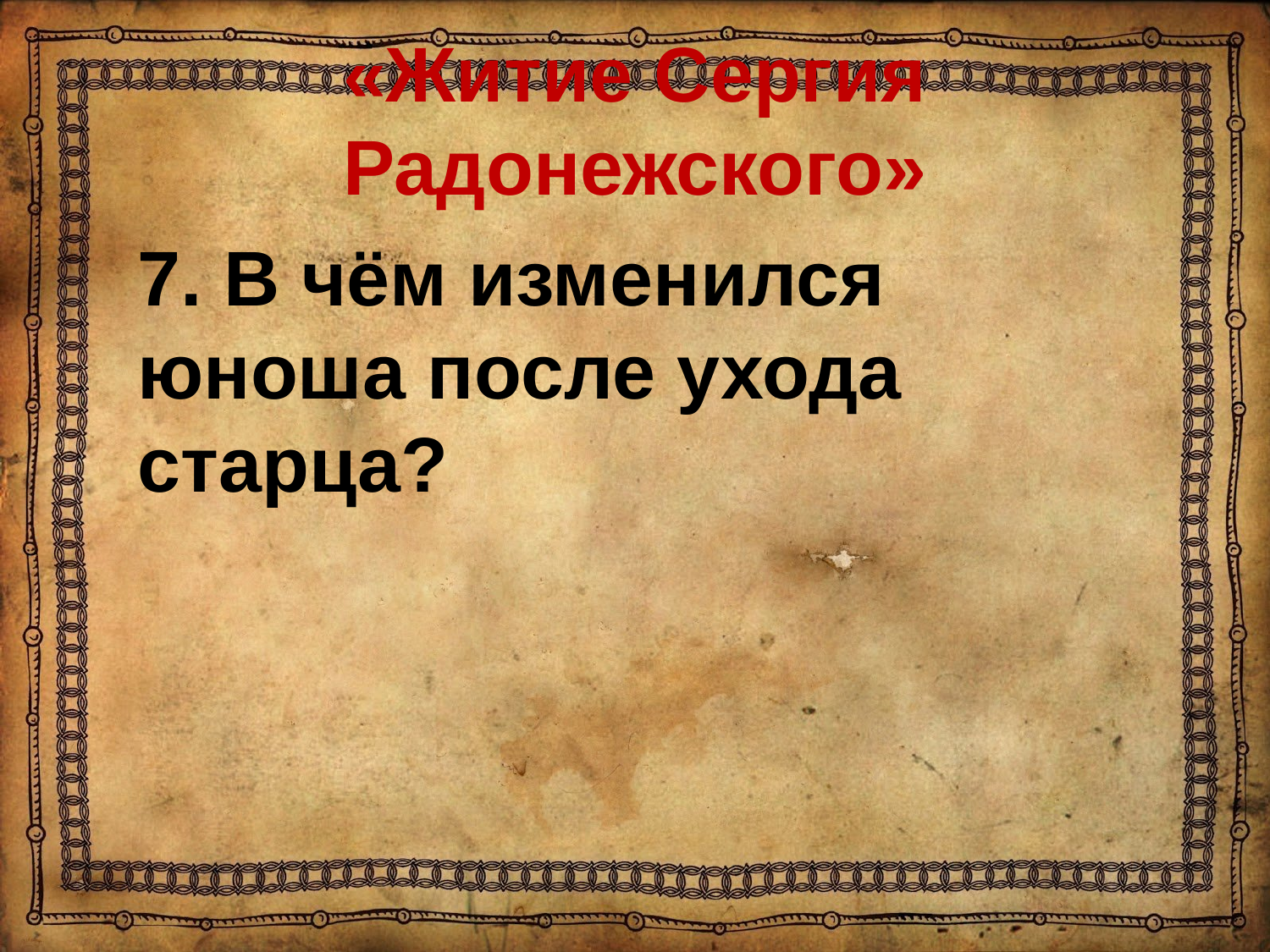

# «Житие Сергия Радонежского»
7. В чём изменился юноша после ухода старца?